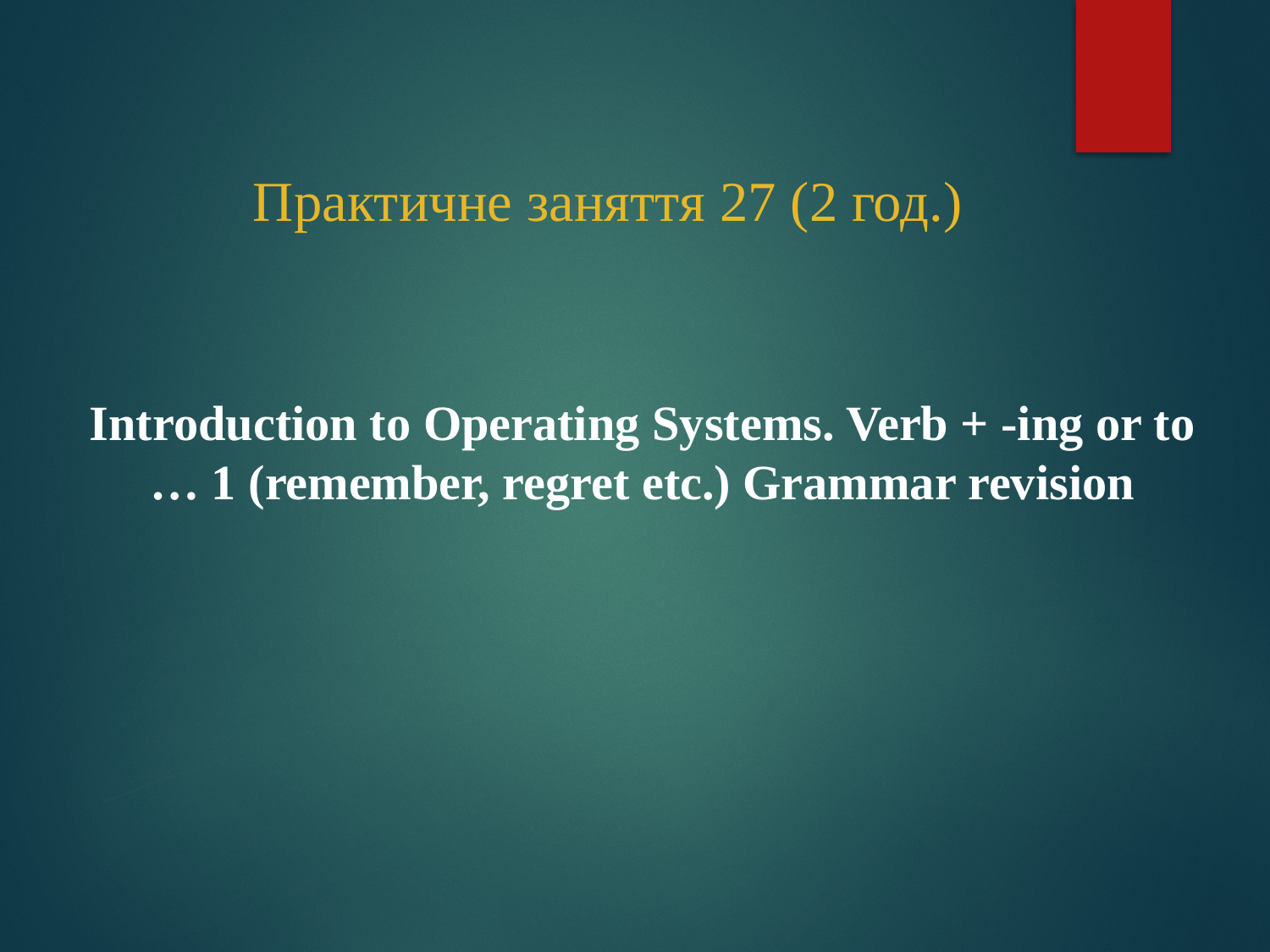

# Практичне заняття 27 (2 год.)
Introduction to Operating Systems. Verb + -ing or to … 1 (remember, regret etc.) Grammar revision